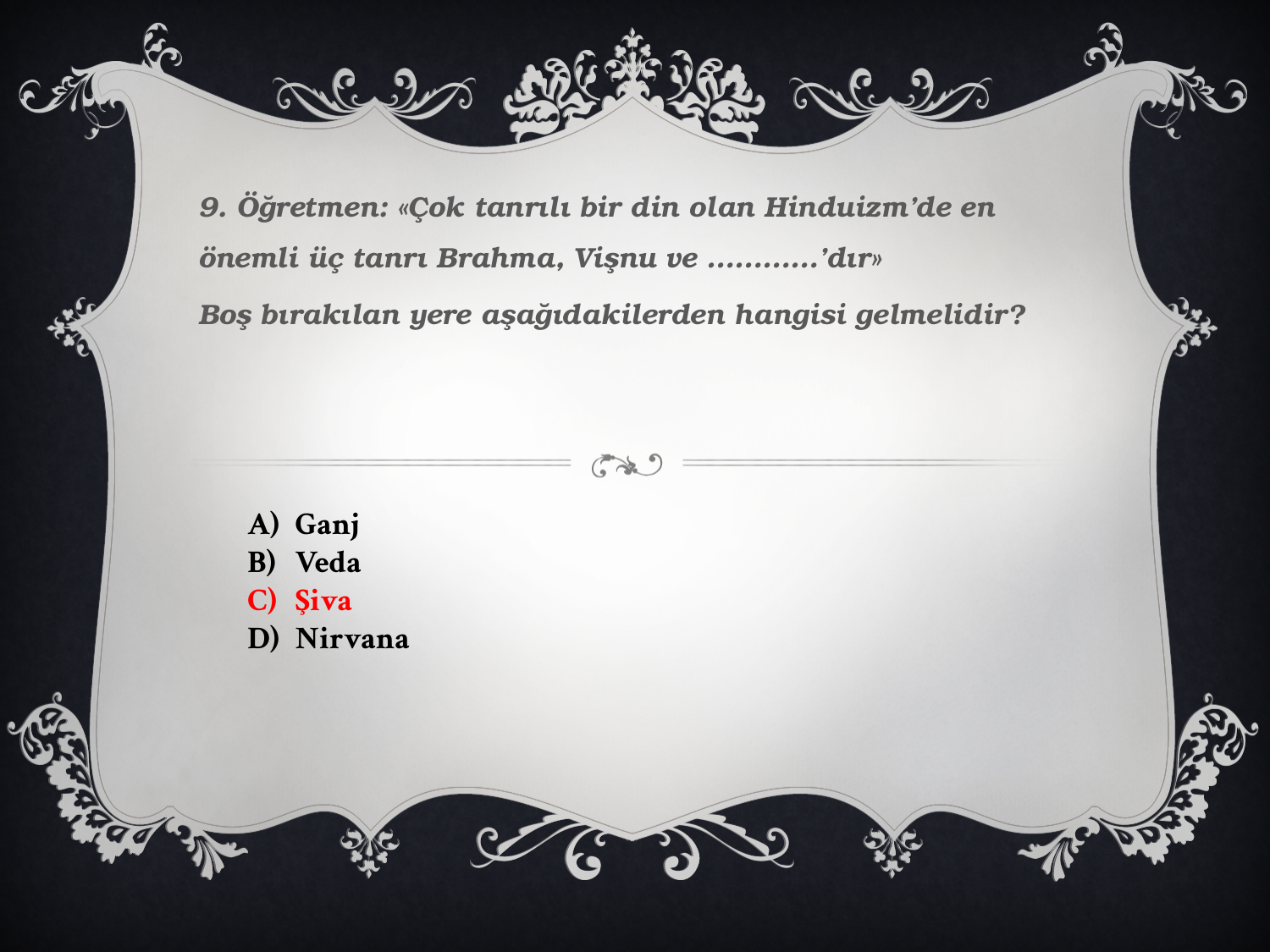

9. Öğretmen: «Çok tanrılı bir din olan Hinduizm’de en önemli üç tanrı Brahma, Vişnu ve …………’dır»
Boş bırakılan yere aşağıdakilerden hangisi gelmelidir?

Ganj
Veda
Şiva
Nirvana